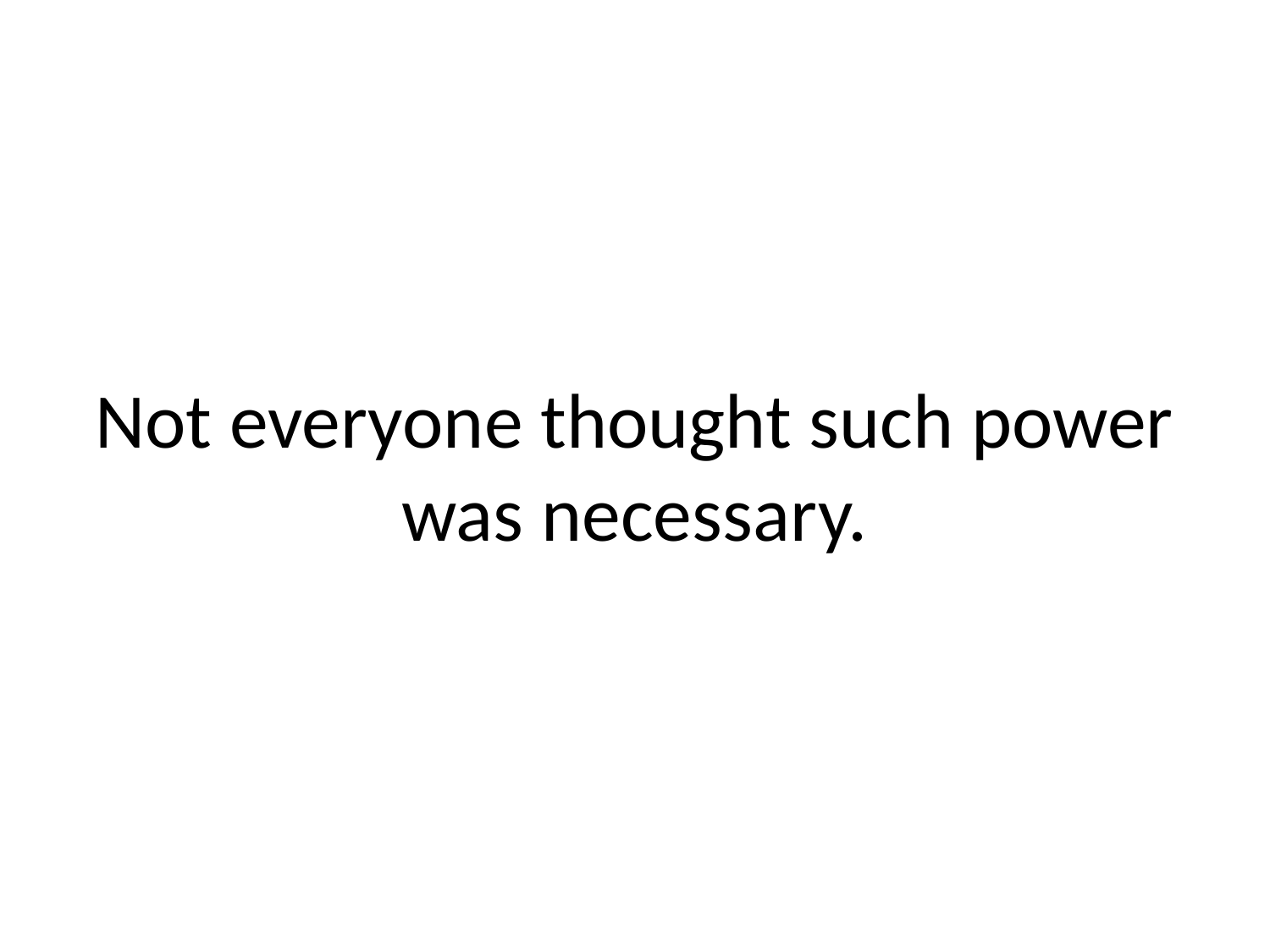

# Not everyone thought such power was necessary.